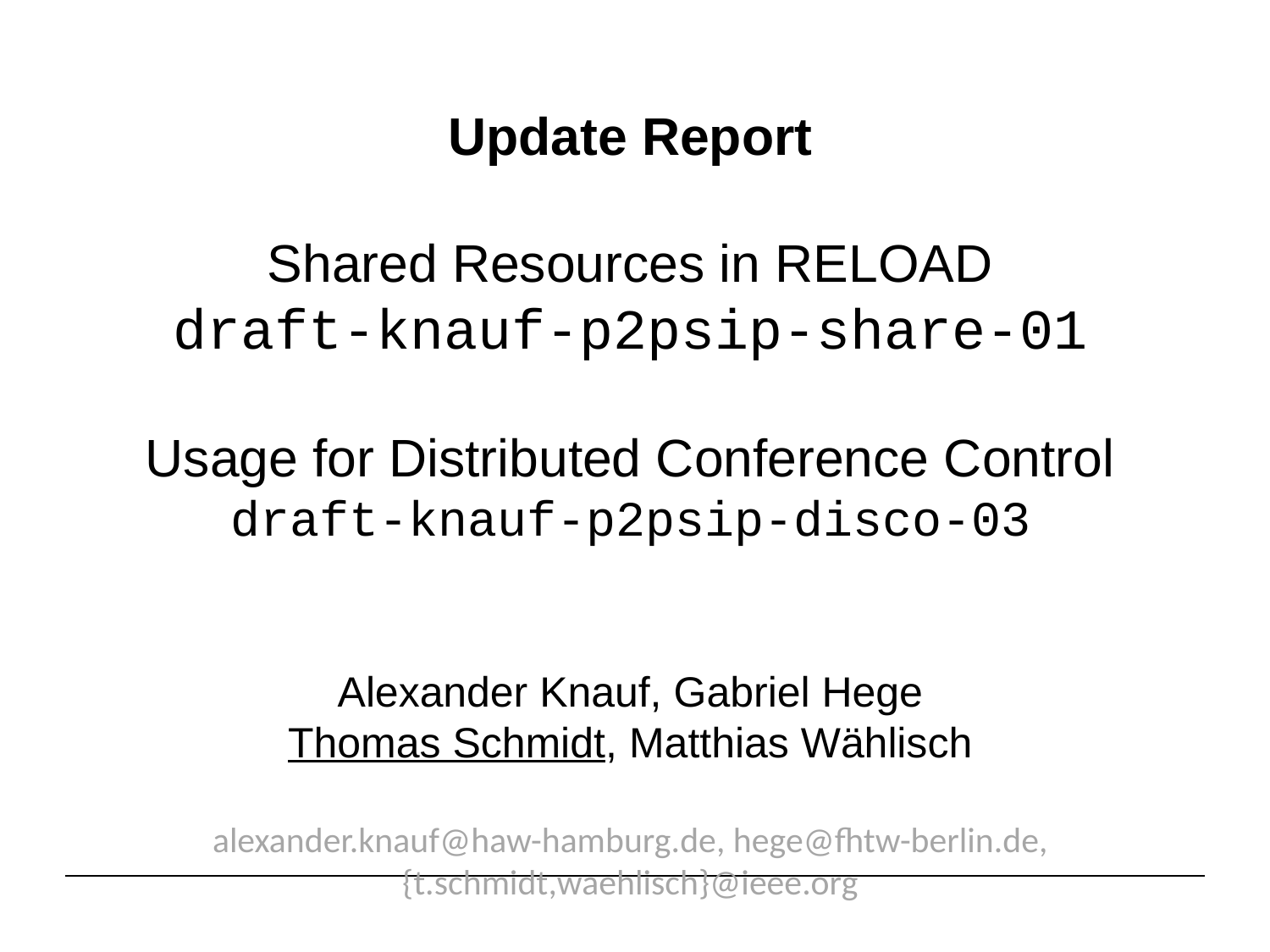

Update Report

Shared Resources in RELOAD
draft-knauf-p2psip-share-01

Usage for Distributed Conference Control
draft-knauf-p2psip-disco-03

Alexander Knauf, Gabriel Hege
Thomas Schmidt, Matthias Wählisch

alexander.knauf@haw-hamburg.de, hege@fhtw-berlin.de, {t.schmidt,waehlisch}@ieee.org